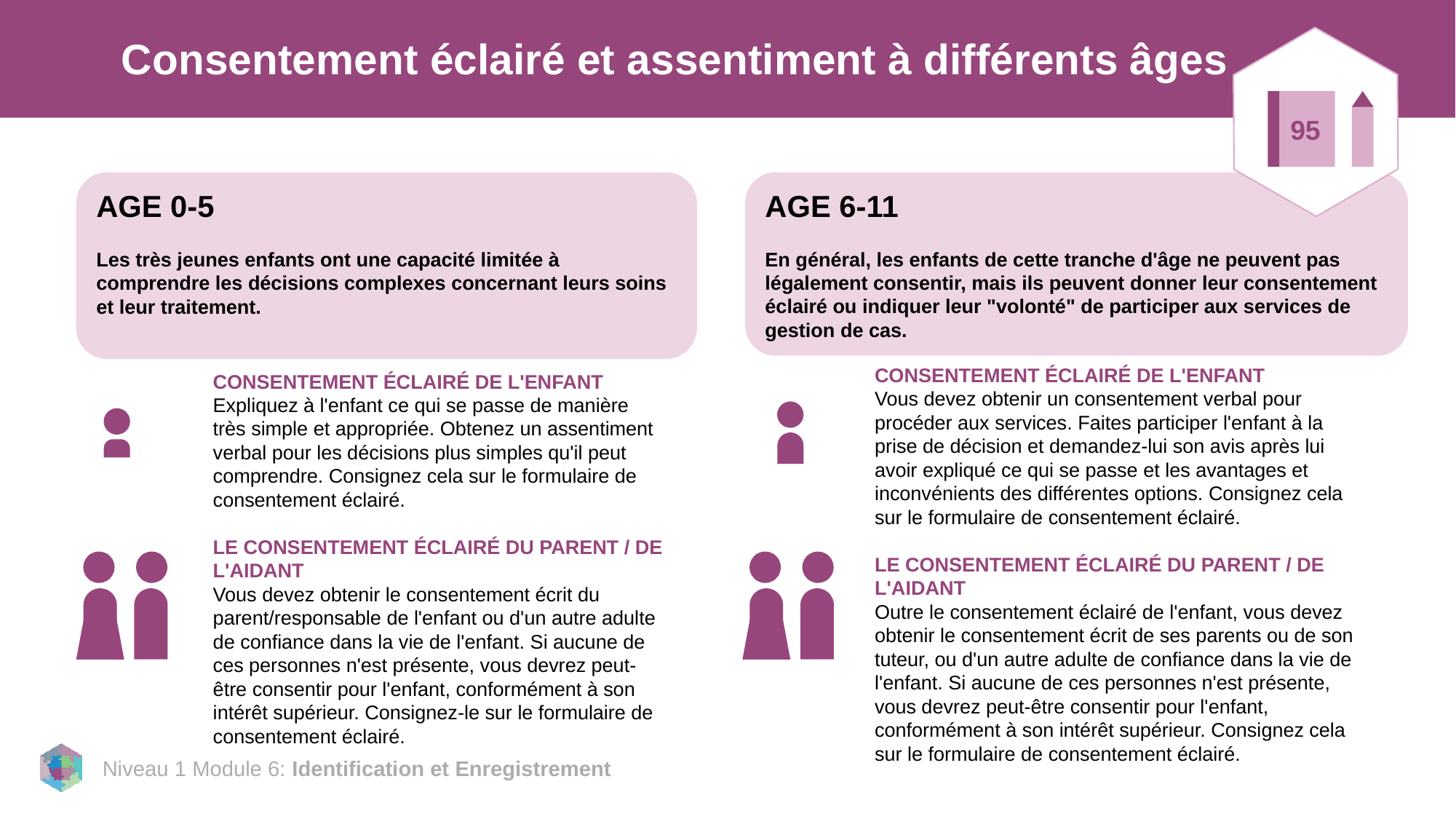

95

# Consentement éclairé et assentiment à différents âges
AGE 0-5

Les très jeunes enfants ont une capacité limitée à comprendre les décisions complexes concernant leurs soins et leur traitement.
AGE 6-11

En général, les enfants de cette tranche d'âge ne peuvent pas légalement consentir, mais ils peuvent donner leur consentement éclairé ou indiquer leur "volonté" de participer aux services de gestion de cas.
CONSENTEMENT ÉCLAIRÉ DE L'ENFANT
Vous devez obtenir un consentement verbal pour procéder aux services. Faites participer l'enfant à la prise de décision et demandez-lui son avis après lui avoir expliqué ce qui se passe et les avantages et inconvénients des différentes options. Consignez cela sur le formulaire de consentement éclairé.

LE CONSENTEMENT ÉCLAIRÉ DU PARENT / DE L'AIDANT
Outre le consentement éclairé de l'enfant, vous devez obtenir le consentement écrit de ses parents ou de son tuteur, ou d'un autre adulte de confiance dans la vie de l'enfant. Si aucune de ces personnes n'est présente, vous devrez peut-être consentir pour l'enfant, conformément à son intérêt supérieur. Consignez cela sur le formulaire de consentement éclairé.
CONSENTEMENT ÉCLAIRÉ DE L'ENFANT
Expliquez à l'enfant ce qui se passe de manière très simple et appropriée. Obtenez un assentiment verbal pour les décisions plus simples qu'il peut comprendre. Consignez cela sur le formulaire de consentement éclairé.

LE CONSENTEMENT ÉCLAIRÉ DU PARENT / DE L'AIDANT
Vous devez obtenir le consentement écrit du parent/responsable de l'enfant ou d'un autre adulte de confiance dans la vie de l'enfant. Si aucune de ces personnes n'est présente, vous devrez peut-être consentir pour l'enfant, conformément à son intérêt supérieur. Consignez-le sur le formulaire de consentement éclairé.